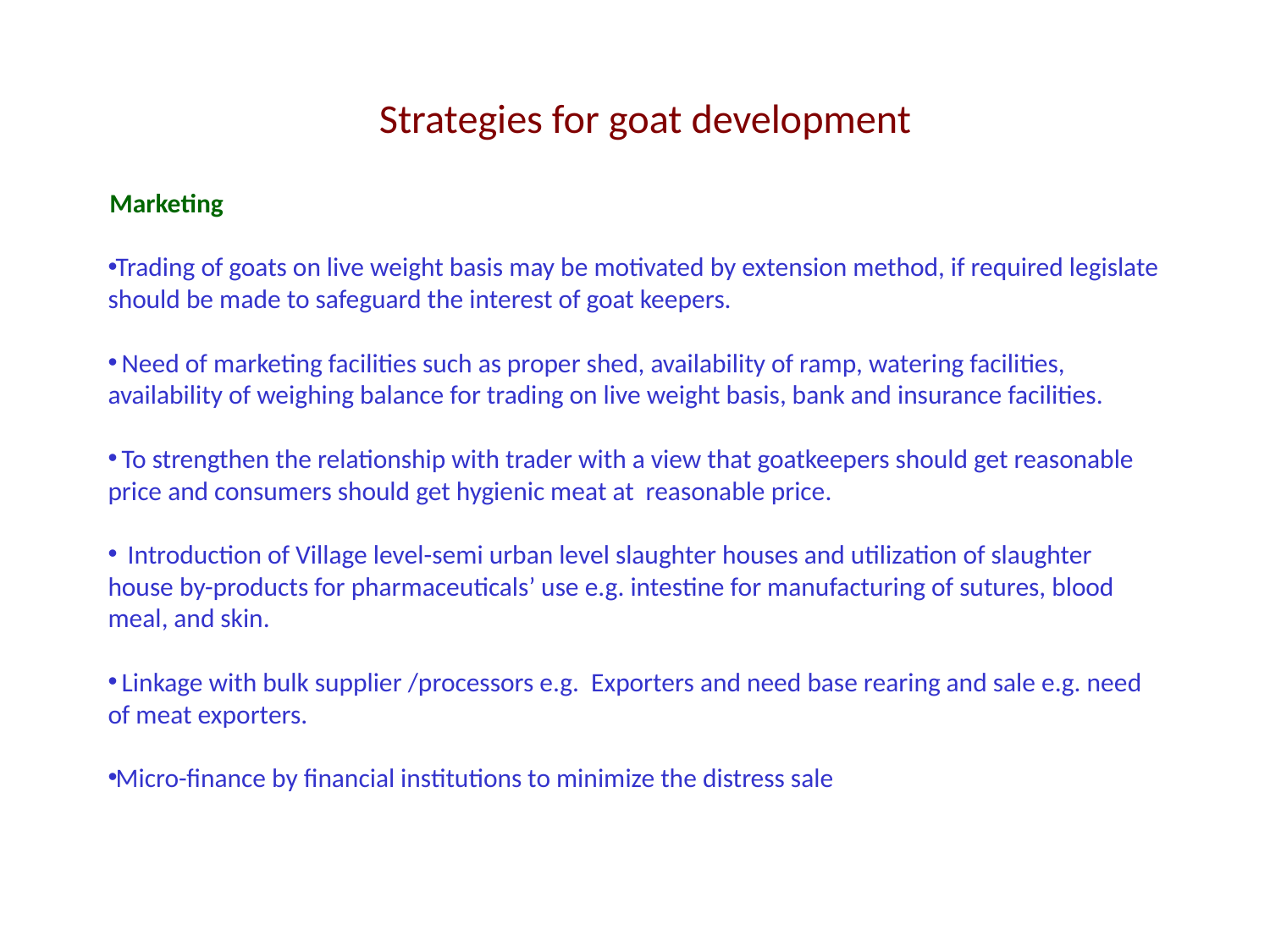

# Strategies for goat development
 Marketing

 Trading of goats on live weight basis may be motivated by extension method, if required legislate should be made to safeguard the interest of goat keepers.

  Need of marketing facilities such as proper shed, availability of ramp, watering facilities, availability of weighing balance for trading on live weight basis, bank and insurance facilities.

  To strengthen the relationship with trader with a view that goatkeepers should get reasonable price and consumers should get hygienic meat at  reasonable price.
   Introduction of Village level-semi urban level slaughter houses and utilization of slaughter house by-products for pharmaceuticals’ use e.g. intestine for manufacturing of sutures, blood meal, and skin.

  Linkage with bulk supplier /processors e.g.  Exporters and need base rearing and sale e.g. need of meat exporters.

 Micro-finance by financial institutions to minimize the distress sale